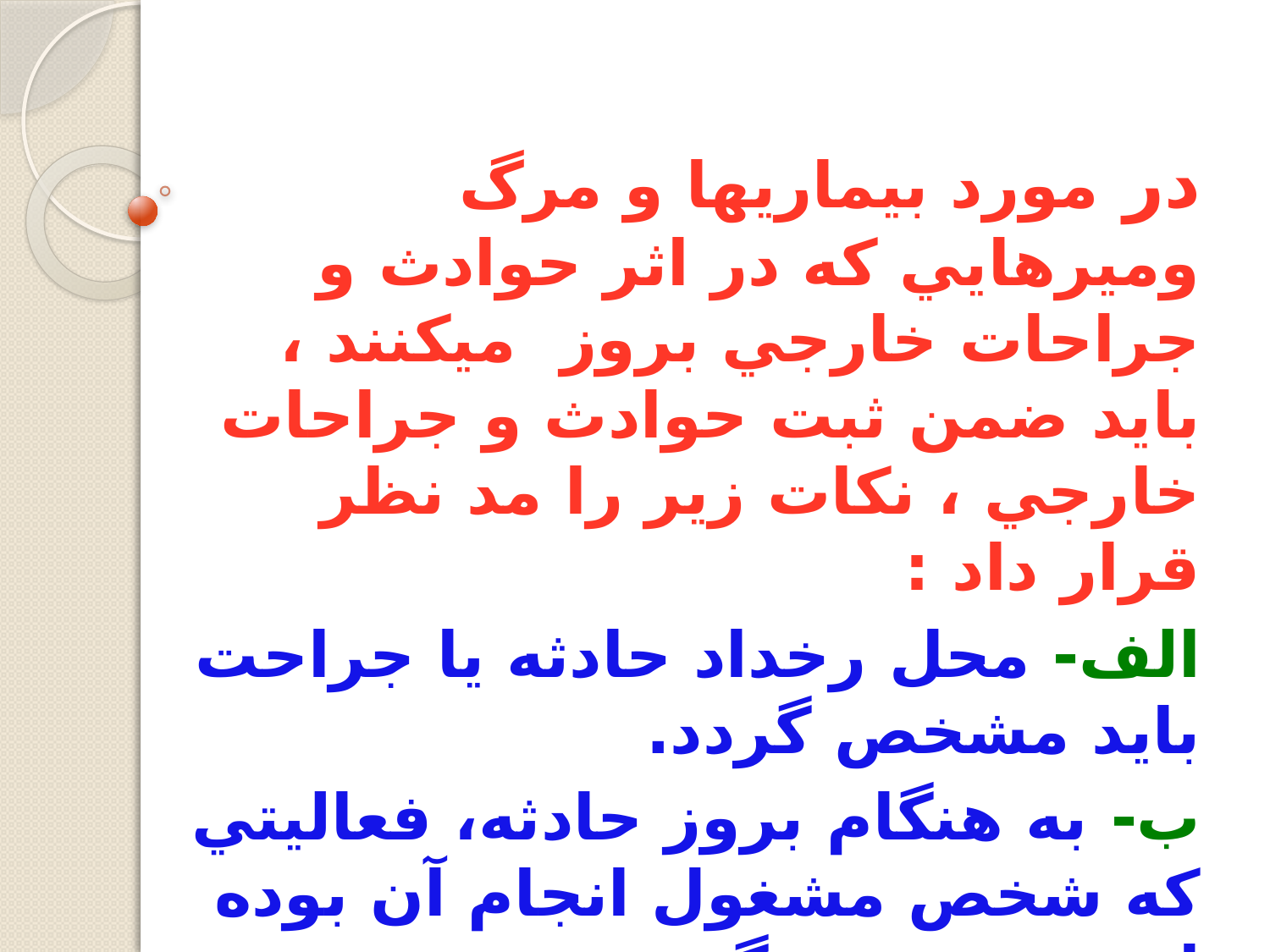

در مورد بيماريها و مرگ وميرهايي كه در اثر حوادث و جراحات خارجي بروز  ميكنند ، بايد ضمن ثبت حوادث و جراحات خارجي ، نكات زير را مد نظر قرار داد :
الف- محل رخداد حادثه يا جراحت بايد مشخص گردد.
ب- به هنگام بروز حادثه، فعاليتي كه شخص مشغول انجام آن بوده است مشخص گردد.